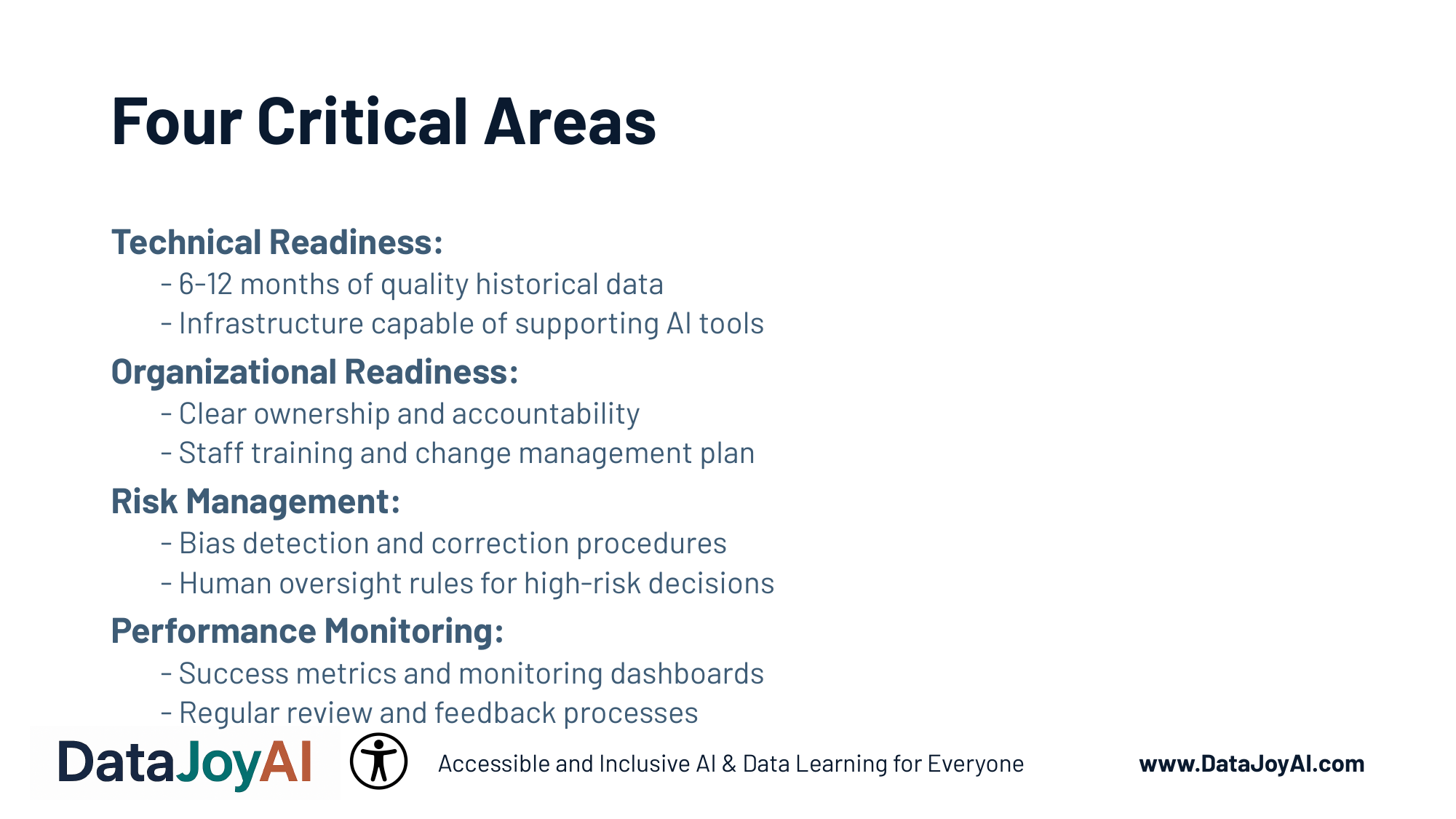

# Four Critical Areas
Technical Readiness:
- 6-12 months of quality historical data
- Infrastructure capable of supporting AI tools
Organizational Readiness:
- Clear ownership and accountability
- Staff training and change management plan
Risk Management:
- Bias detection and correction procedures
- Human oversight rules for high-risk decisions
Performance Monitoring:
- Success metrics and monitoring dashboards
- Regular review and feedback processes